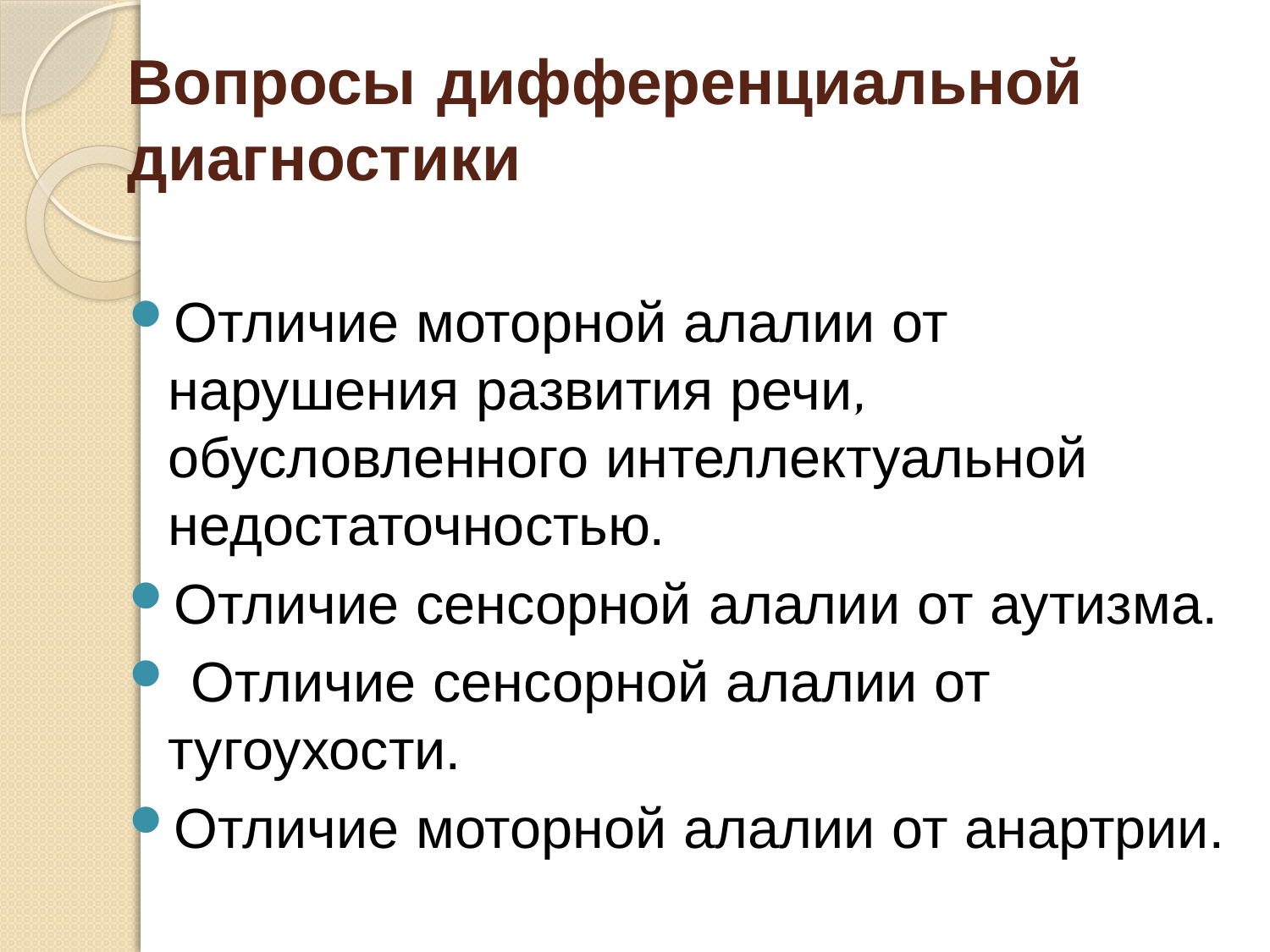

# Вопросы дифференциальной диагностики

Отличие моторной алалии от нарушения развития речи, обусловленного интеллектуальной недостаточностью.
Отличие сенсорной алалии от аутизма.
 Отличие сенсорной алалии от тугоухости.
Отличие моторной алалии от анартрии.